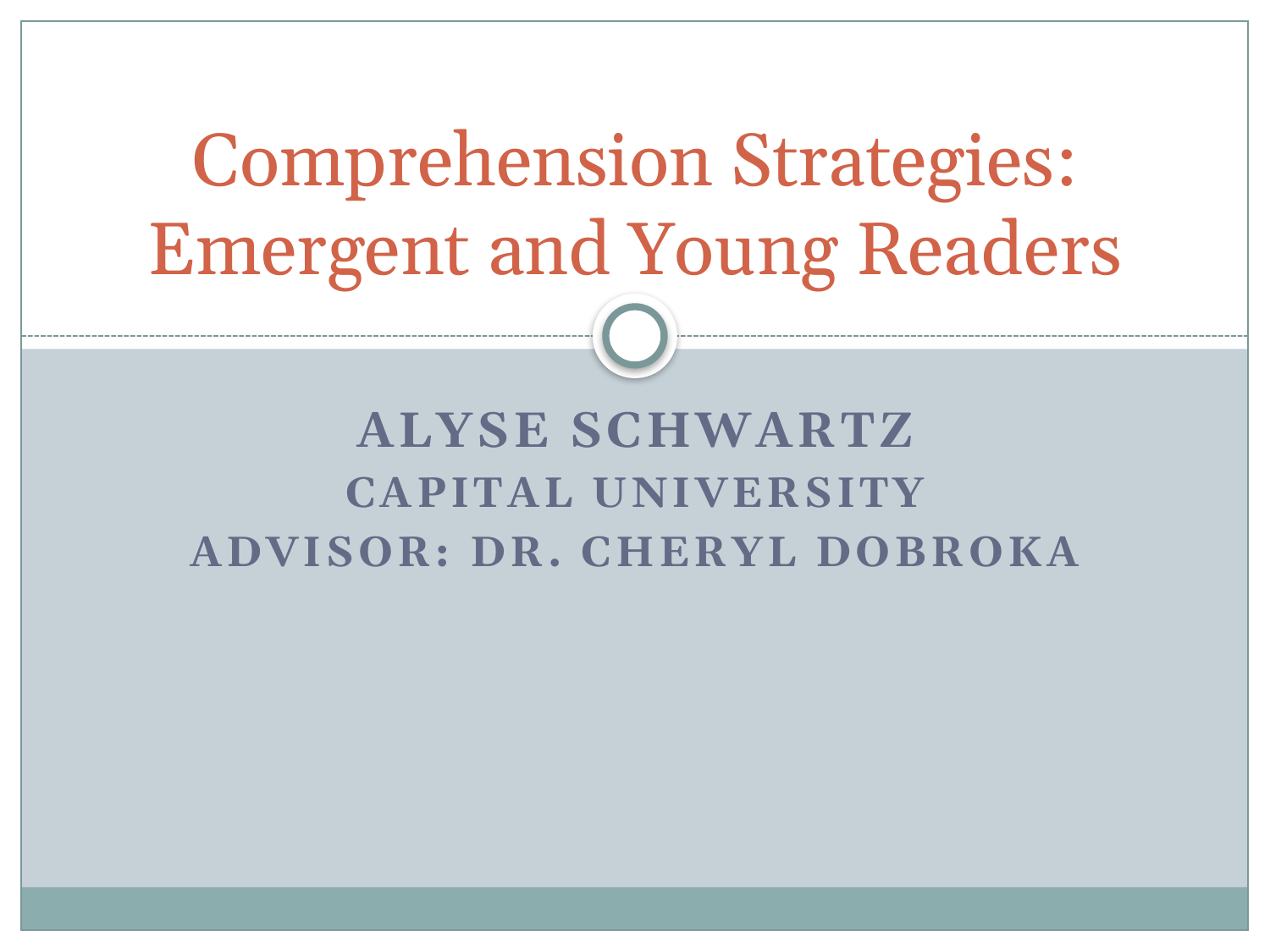

# Comprehension Strategies: Emergent and Young Readers
Alyse Schwartz
Capital University
Advisor: Dr. Cheryl DoBroka